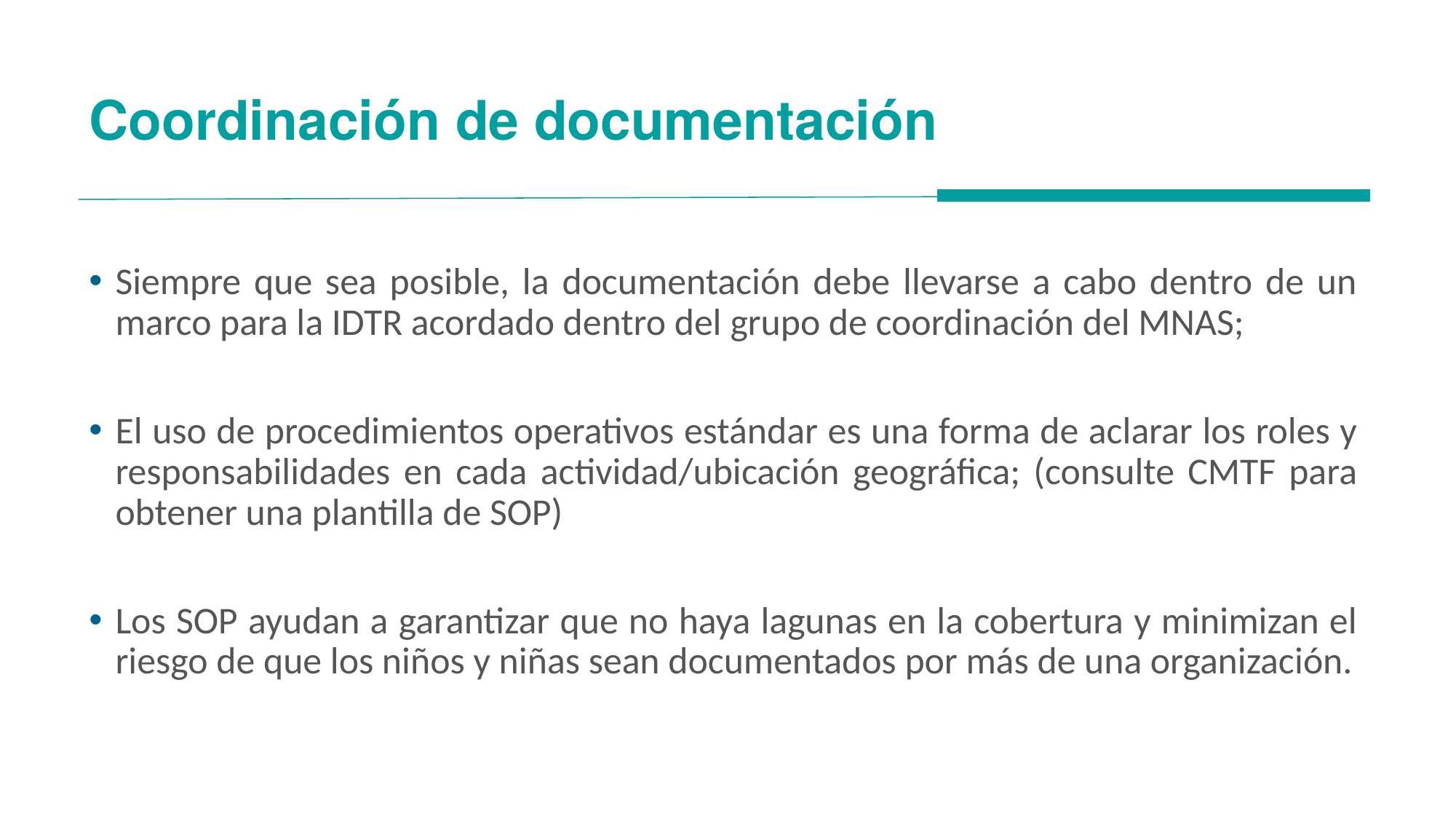

# Coordinación de documentación
Siempre que sea posible, la documentación debe llevarse a cabo dentro de un marco para la IDTR acordado dentro del grupo de coordinación del MNAS;

El uso de procedimientos operativos estándar es una forma de aclarar los roles y responsabilidades en cada actividad/ubicación geográfica; (consulte CMTF para obtener una plantilla de SOP)

Los SOP ayudan a garantizar que no haya lagunas en la cobertura y minimizan el riesgo de que los niños y niñas sean documentados por más de una organización.